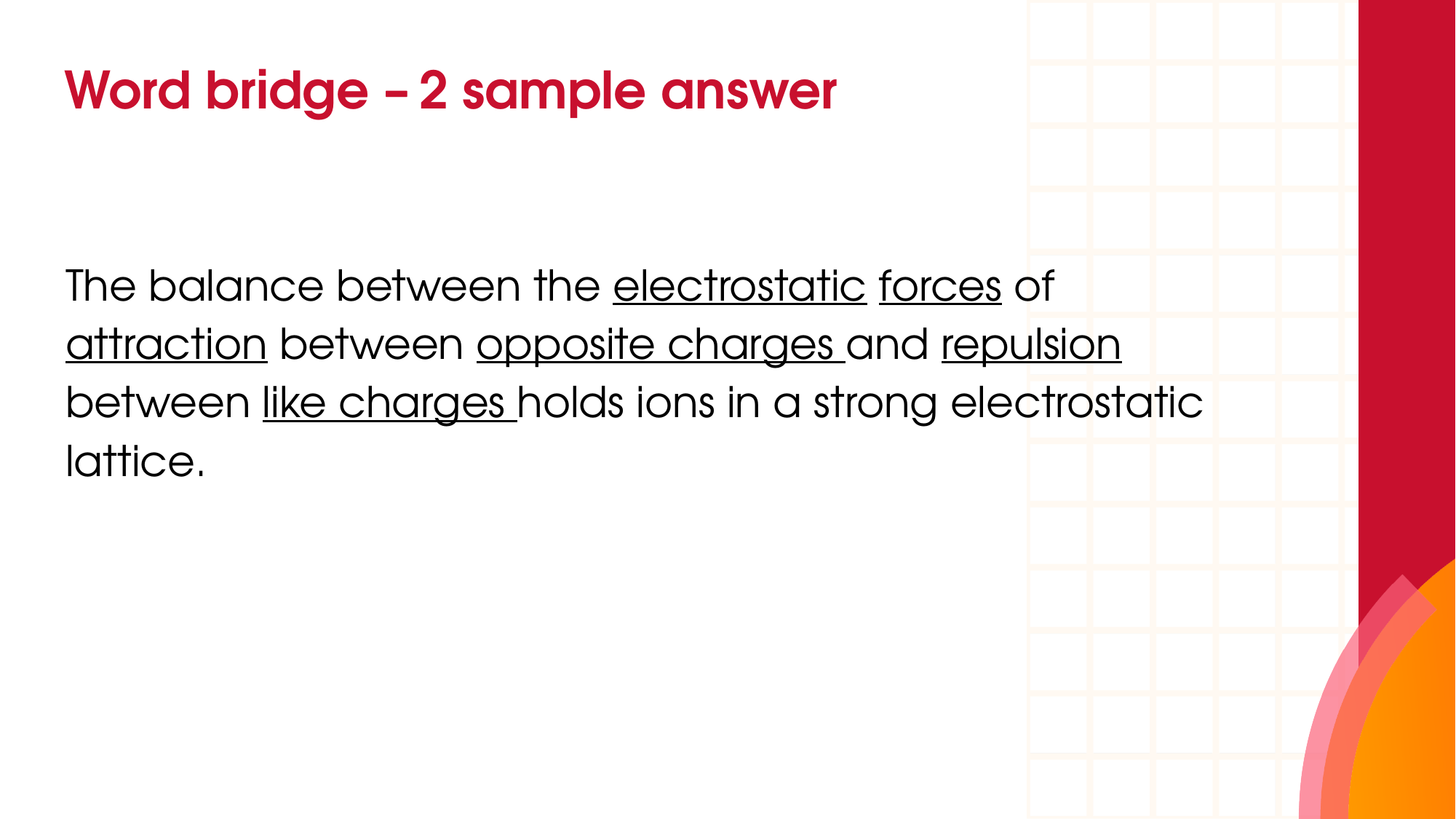

# Word bridge – 2 sample answer

The balance between the electrostatic forces of attraction between opposite charges and repulsion between like charges holds ions in a strong electrostatic lattice.